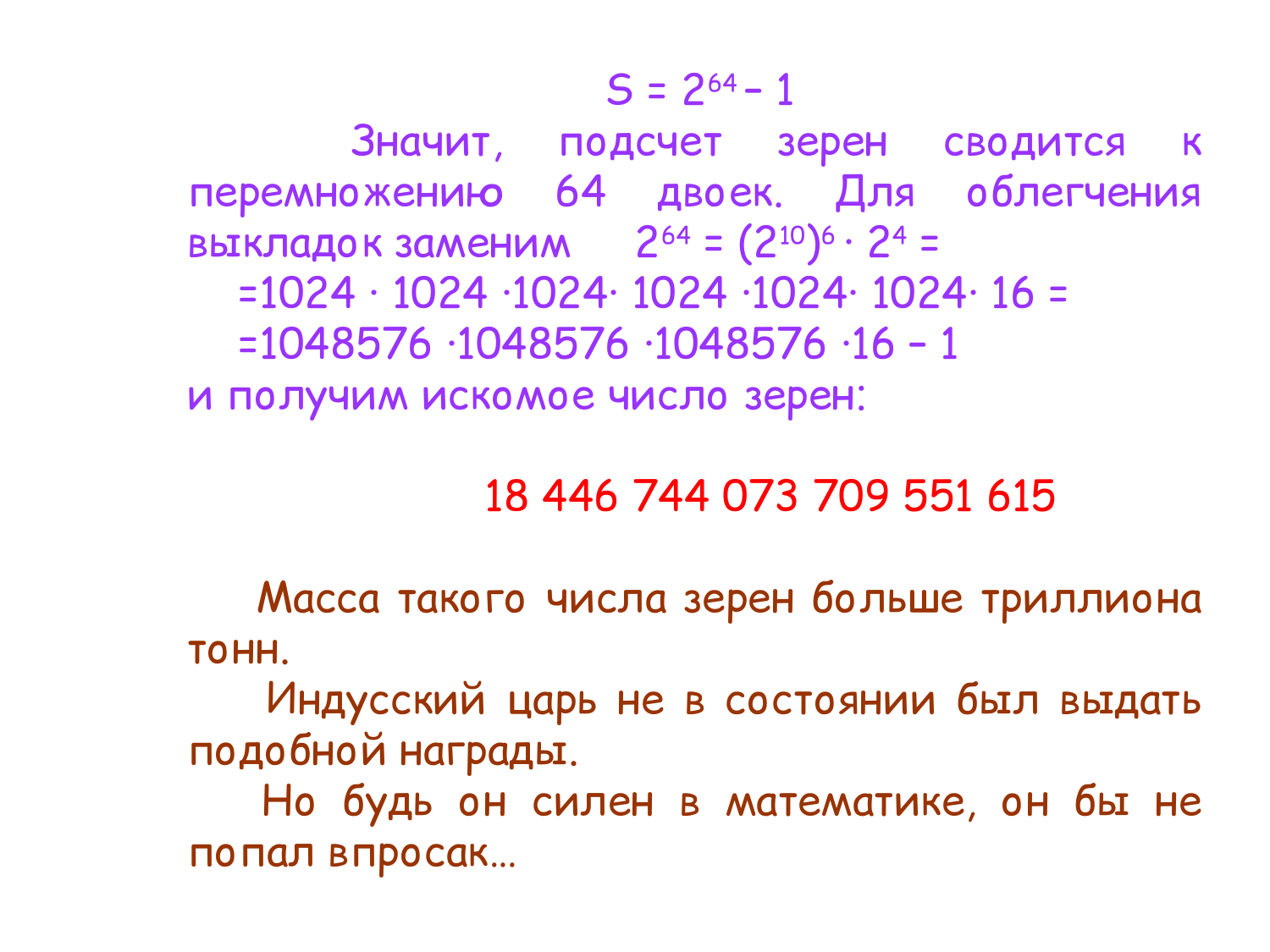

S = 264 – 1
   Значит, подсчет зерен сводится к перемножению 64 двоек. Для облегчения выкладок заменим     264 = (210)6 · 24 =
    =1024 · 1024 ·1024· 1024 ·1024· 1024· 16 =
    =1048576 ·1048576 ·1048576 ·16 – 1
и получим искомое число зерен:

            18 446 744 073 709 551 615

    Масса такого числа зерен больше триллиона тонн.
    Индусский царь не в состоянии был выдать подобной награды.
   Но будь он силен в математике, он бы не попал впросак…